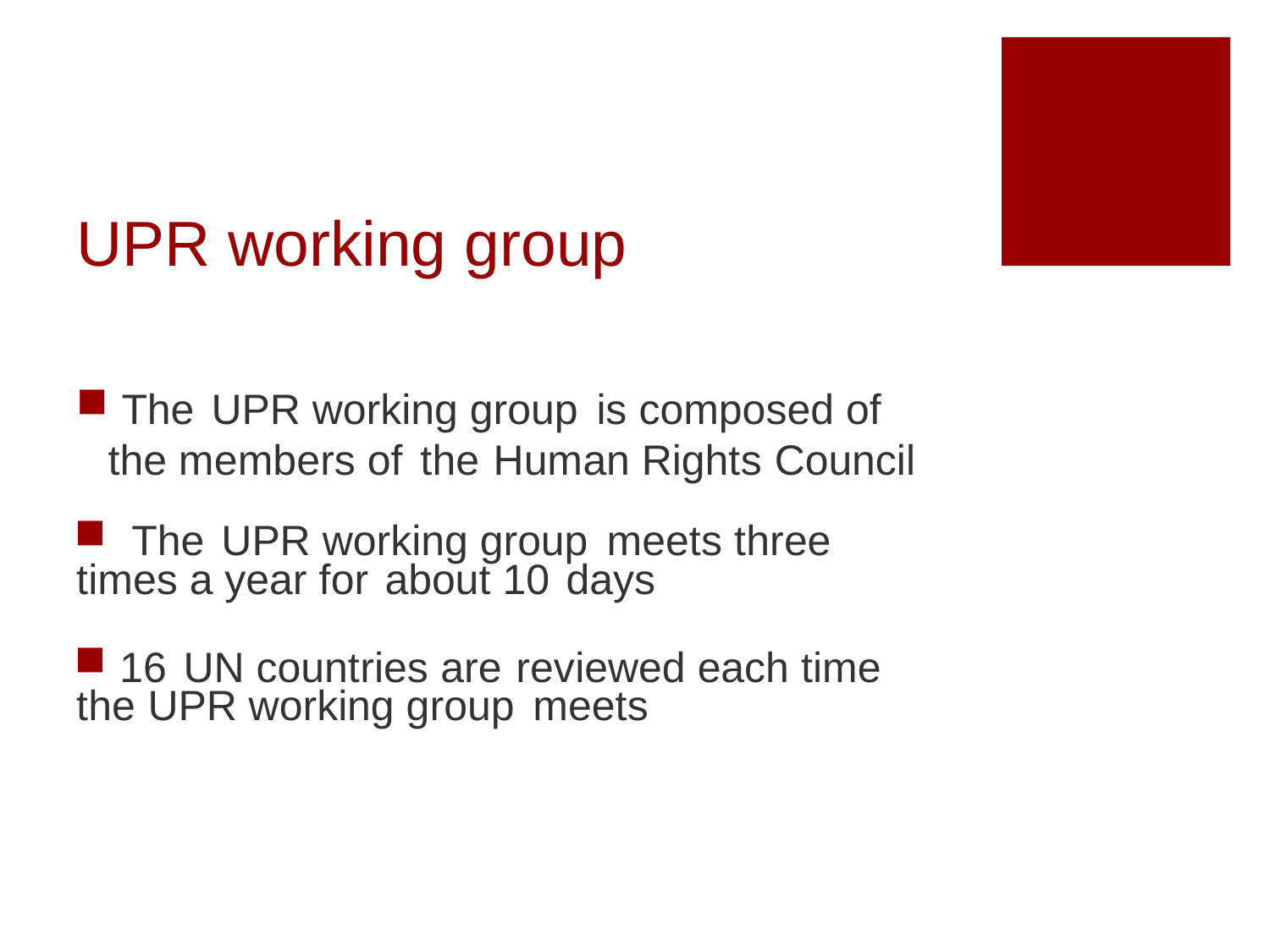

UPR working group

 The UPR working group is composed of the members of the Human Rights Council

  The UPR working group meets three times a year for about 10 days

 16 UN countries are reviewed each time the UPR working group meets